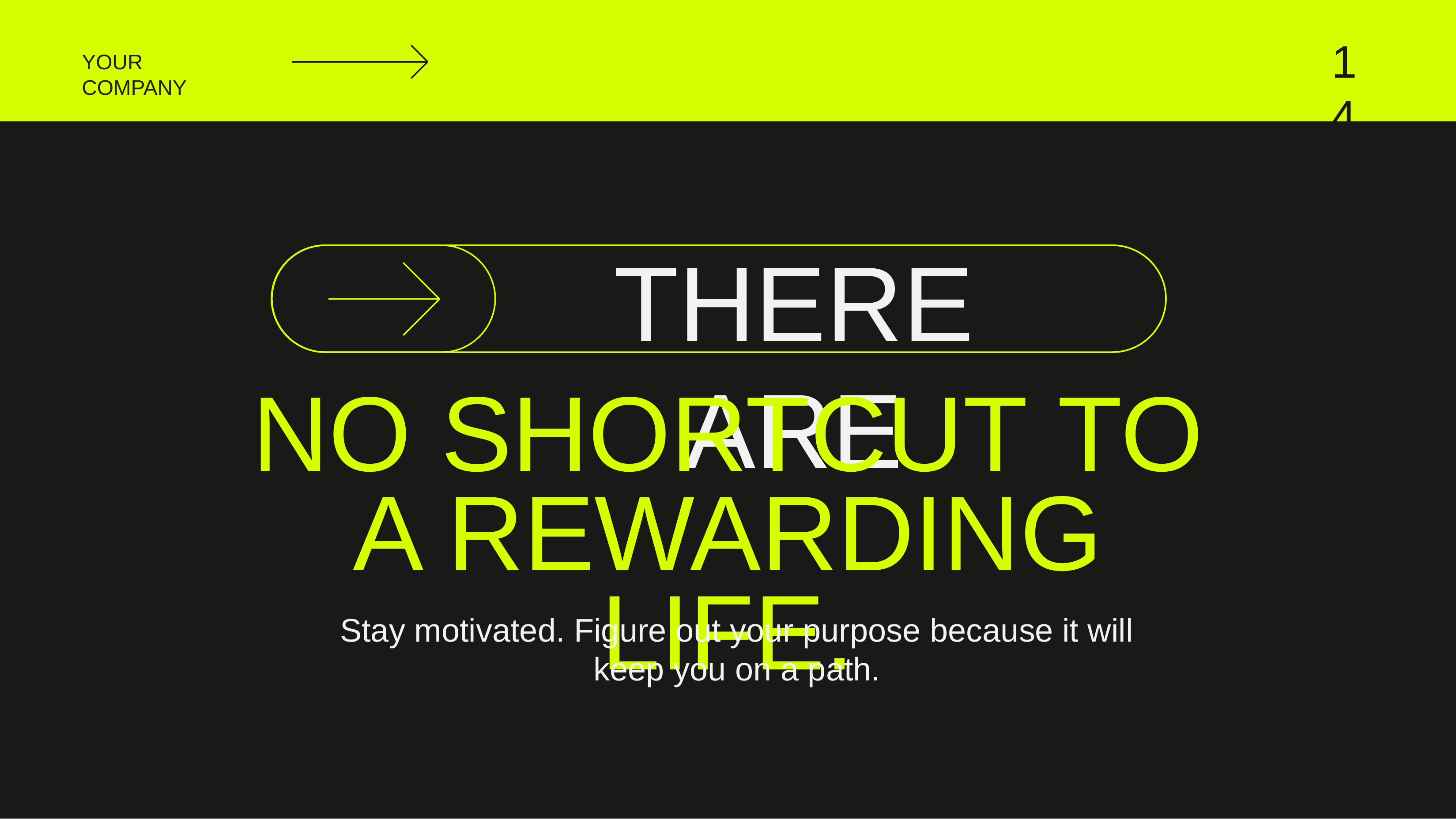

14

YOUR COMPANY

# THERE ARE

NO SHORTCUT TO A REWARDING LIFE.
Stay motivated. Figure out your purpose because it will keep you on a path.